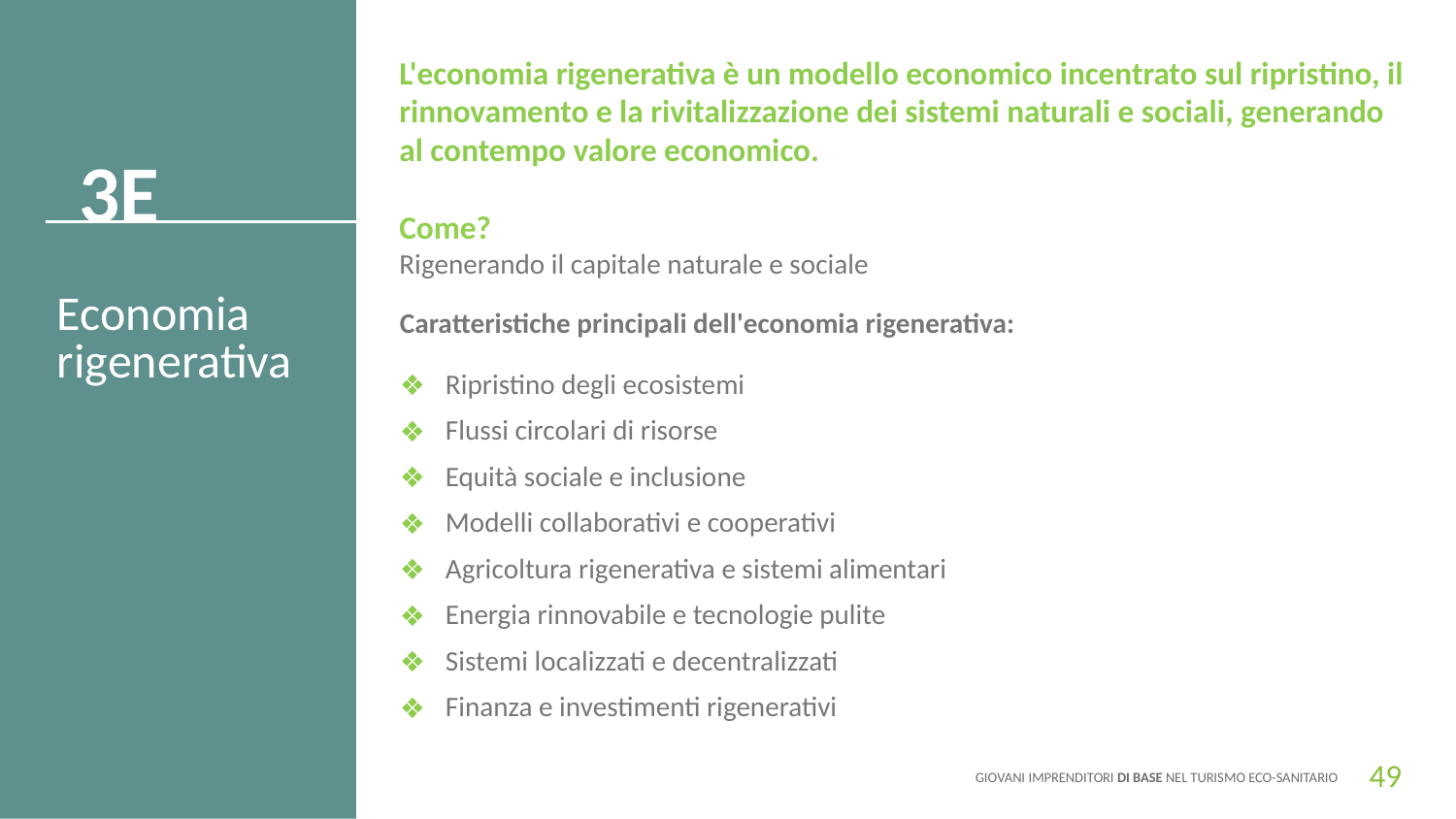

L'economia rigenerativa è un modello economico incentrato sul ripristino, il rinnovamento e la rivitalizzazione dei sistemi naturali e sociali, generando al contempo valore economico.
Come?
Rigenerando il capitale naturale e sociale
3E
Economia rigenerativa

Caratteristiche principali dell'economia rigenerativa:

Ripristino degli ecosistemi
Flussi circolari di risorse
Equità sociale e inclusione
Modelli collaborativi e cooperativi
Agricoltura rigenerativa e sistemi alimentari
Energia rinnovabile e tecnologie pulite
Sistemi localizzati e decentralizzati
Finanza e investimenti rigenerativi
49